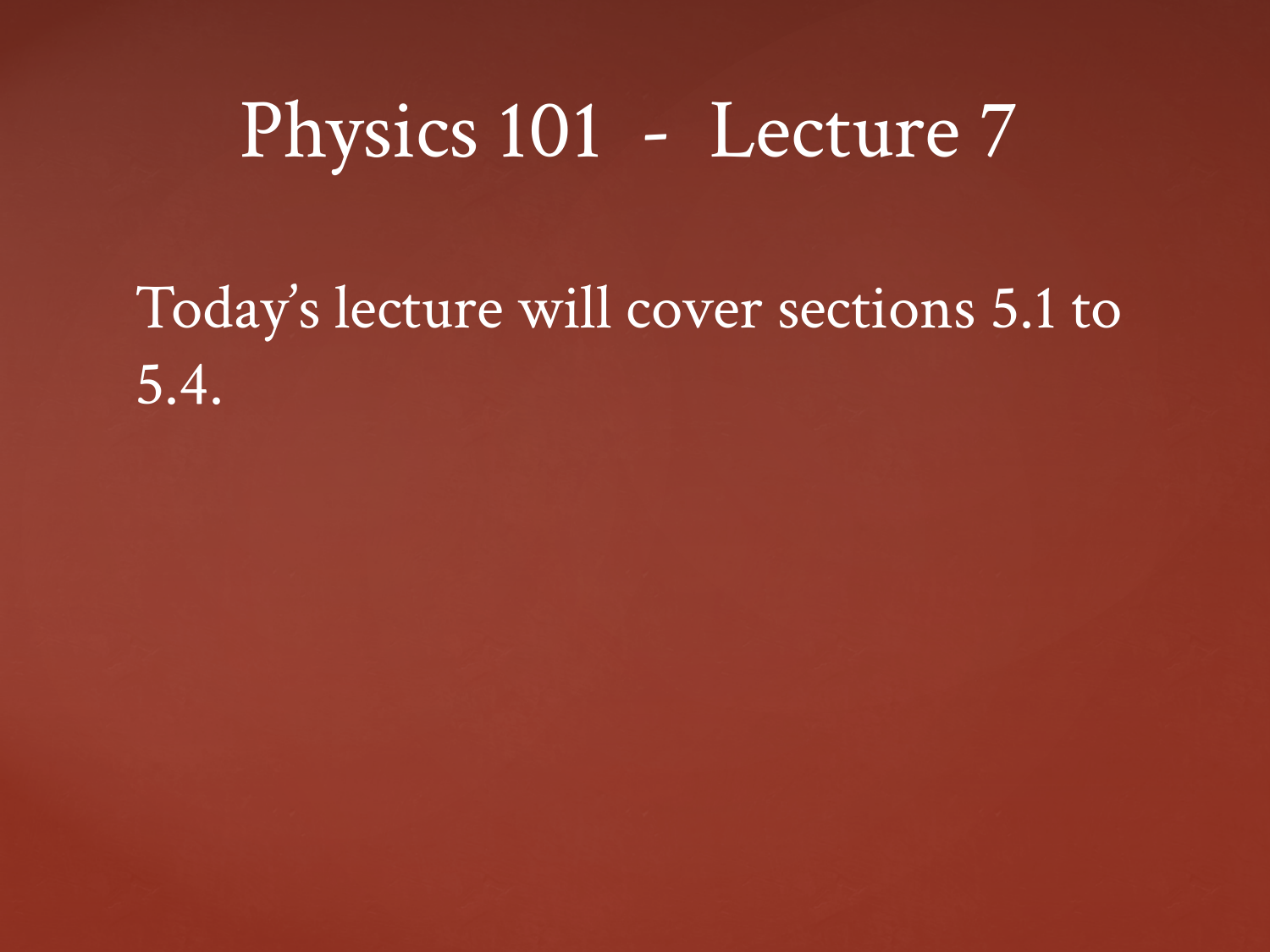

# Physics 101  -  Lecture 7
Today’s lecture will cover sections 5.1 to 5.4.